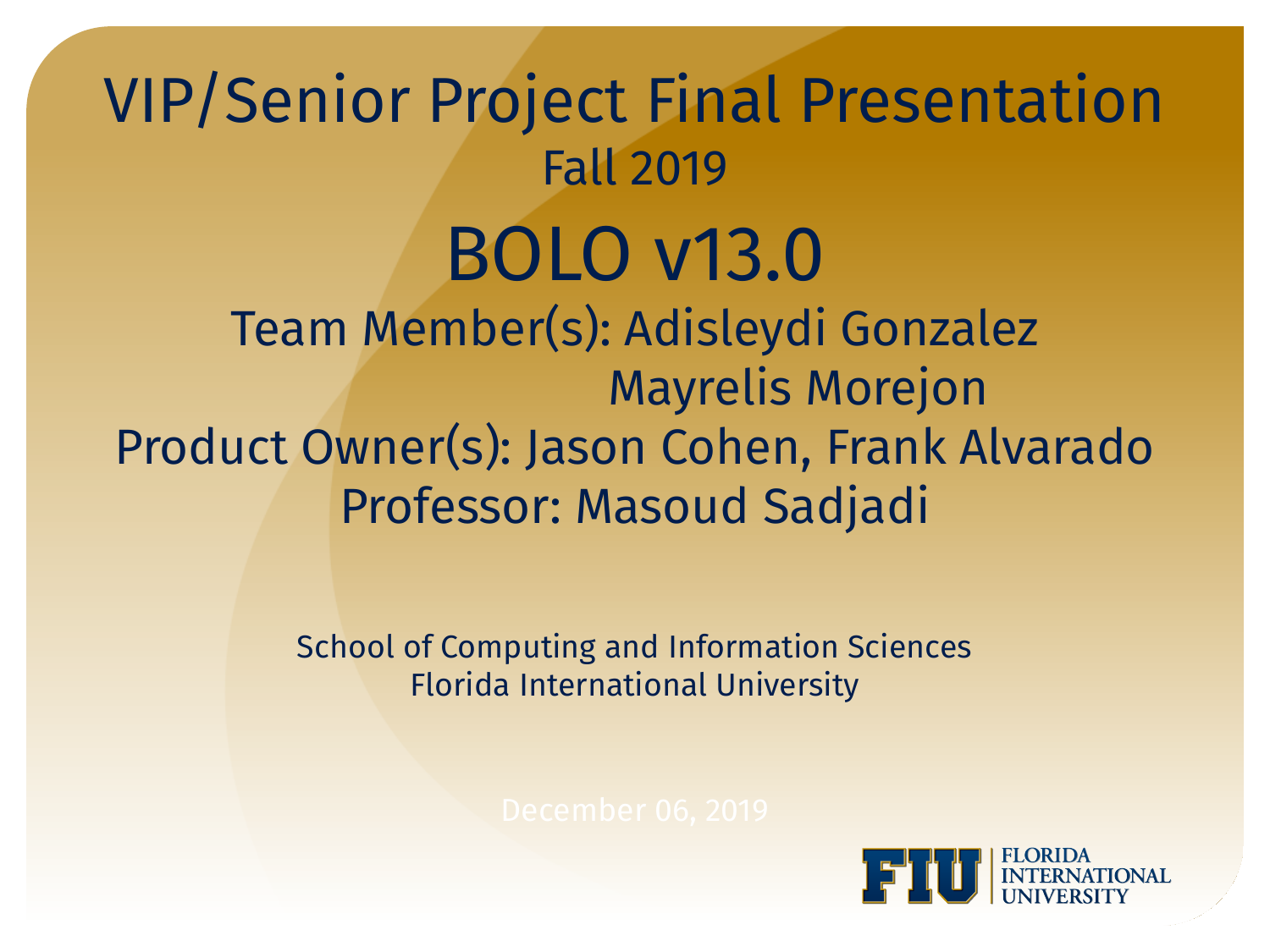

VIP/Senior Project Final Presentation
Fall 2019
# BOLO v13.0 Team Member(s): Adisleydi Gonzalez Mayrelis Morejon Product Owner(s): Jason Cohen, Frank Alvarado Professor: Masoud Sadjadi School of Computing and Information Sciences Florida International University
December 06, 2019